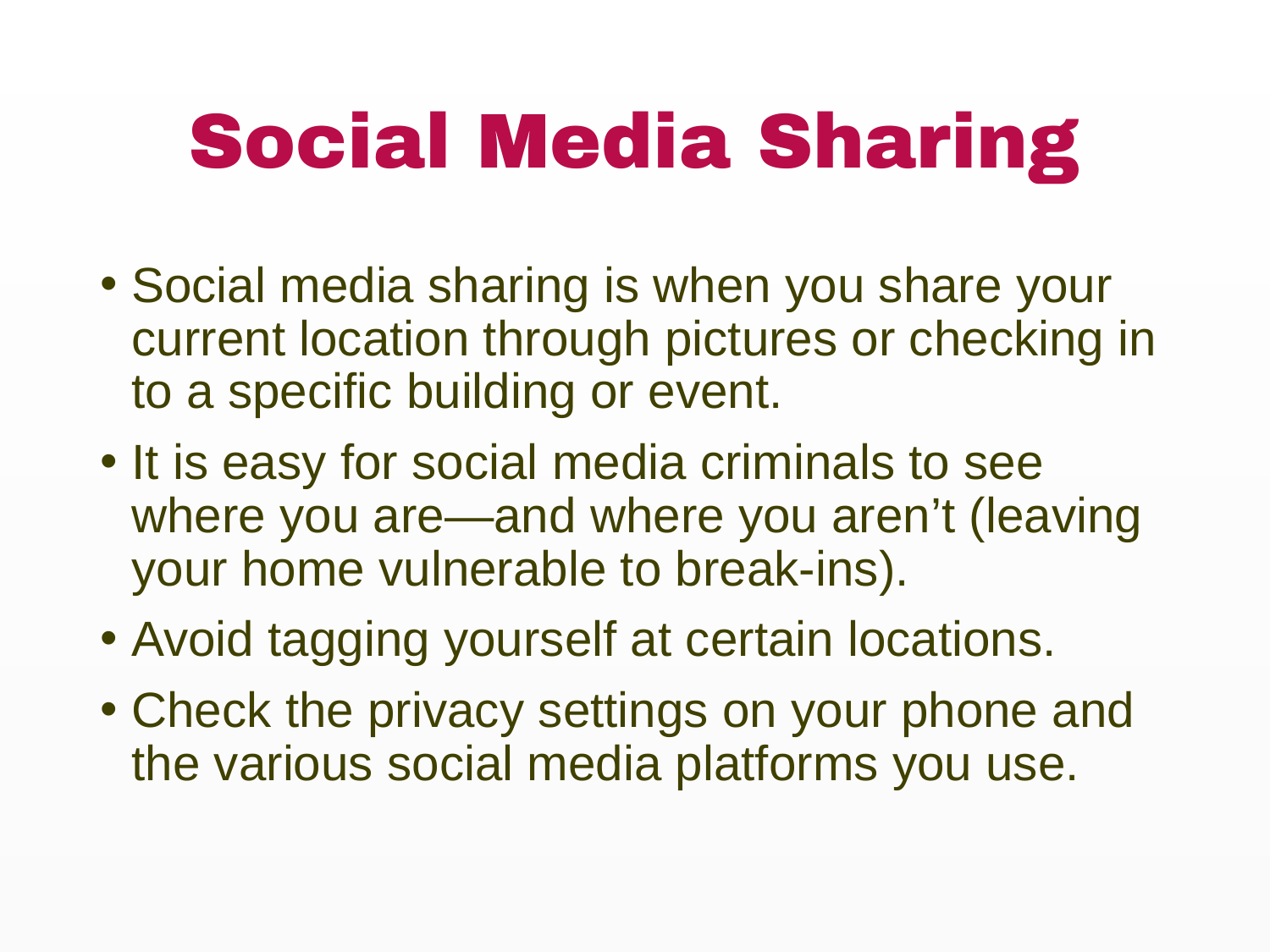

# Social Media Sharing
Social media sharing is when you share your current location through pictures or checking in to a specific building or event.
It is easy for social media criminals to see where you are—and where you aren’t (leaving your home vulnerable to break-ins).
Avoid tagging yourself at certain locations.
Check the privacy settings on your phone and the various social media platforms you use.